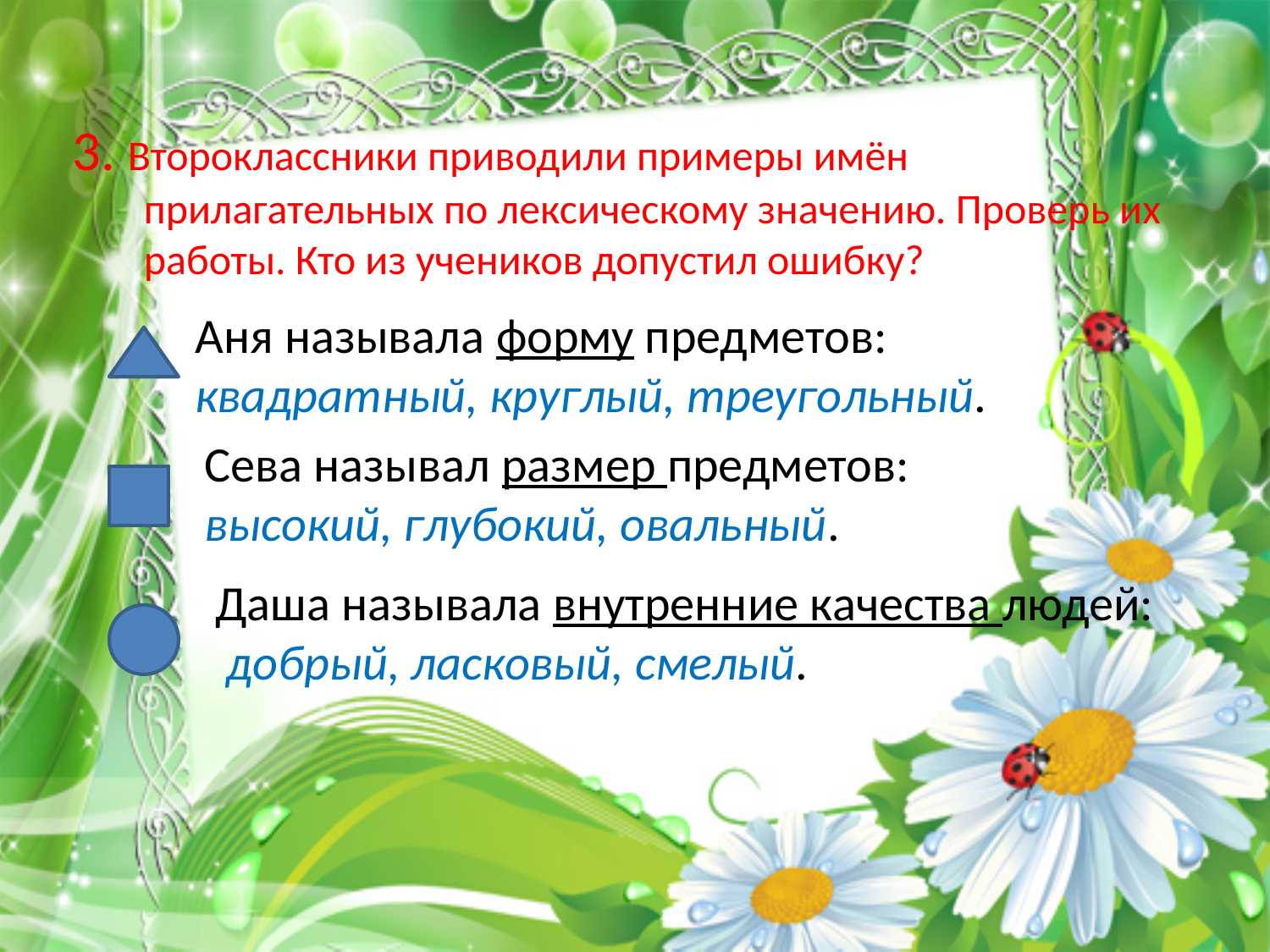

# 3. Второклассники приводили примеры имён прилагательных по лексическому значению. Проверь их работы. Кто из учеников допустил ошибку?
Аня называла форму предметов:
квадратный, круглый, треугольный.

Сева называл размер предметов:
высокий, глубокий, овальный.

Даша называла внутренние качества людей:
 добрый, ласковый, смелый.